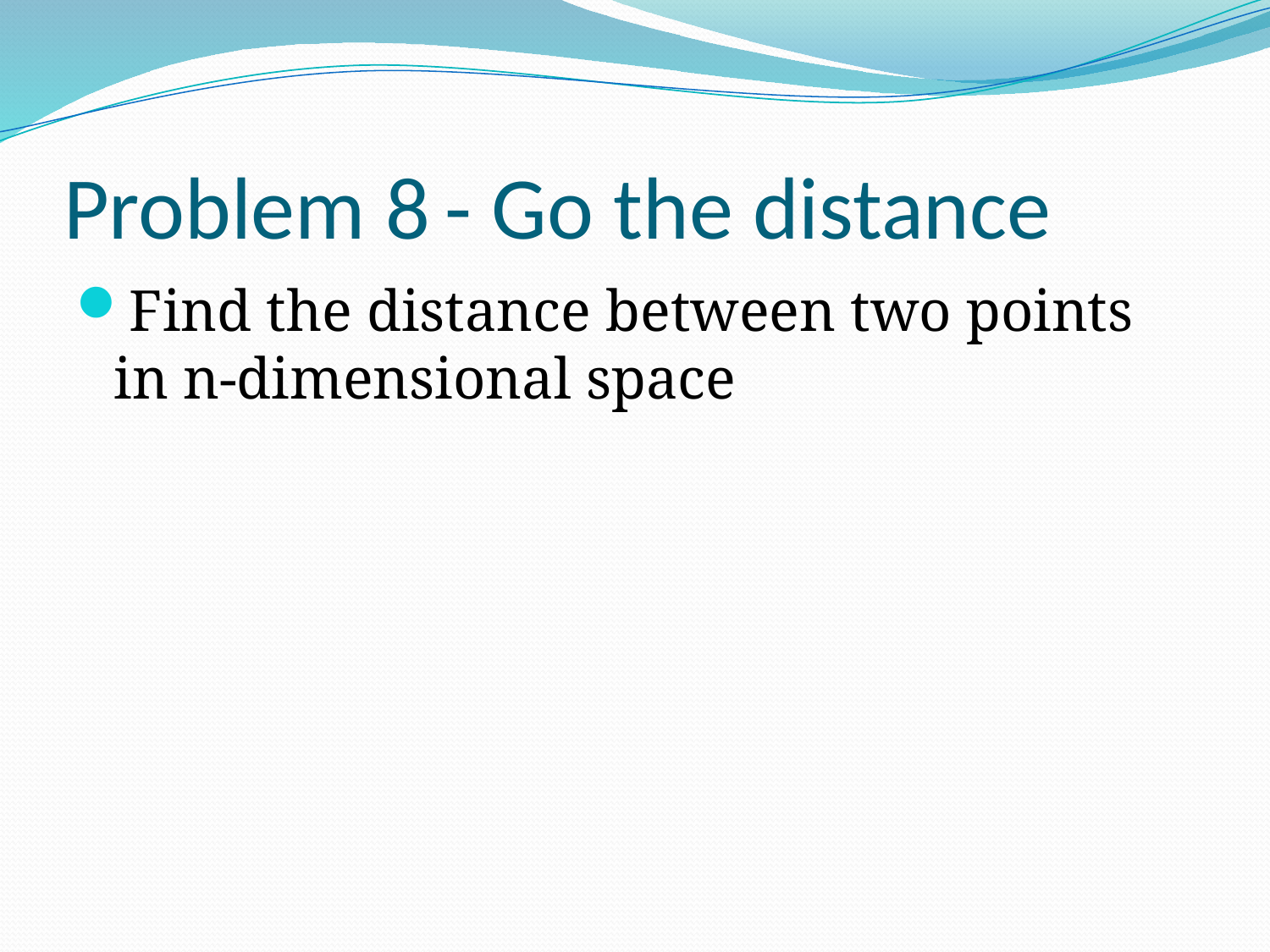

# Problem 8	- Go the distance
Find the distance between two points in n-dimensional space